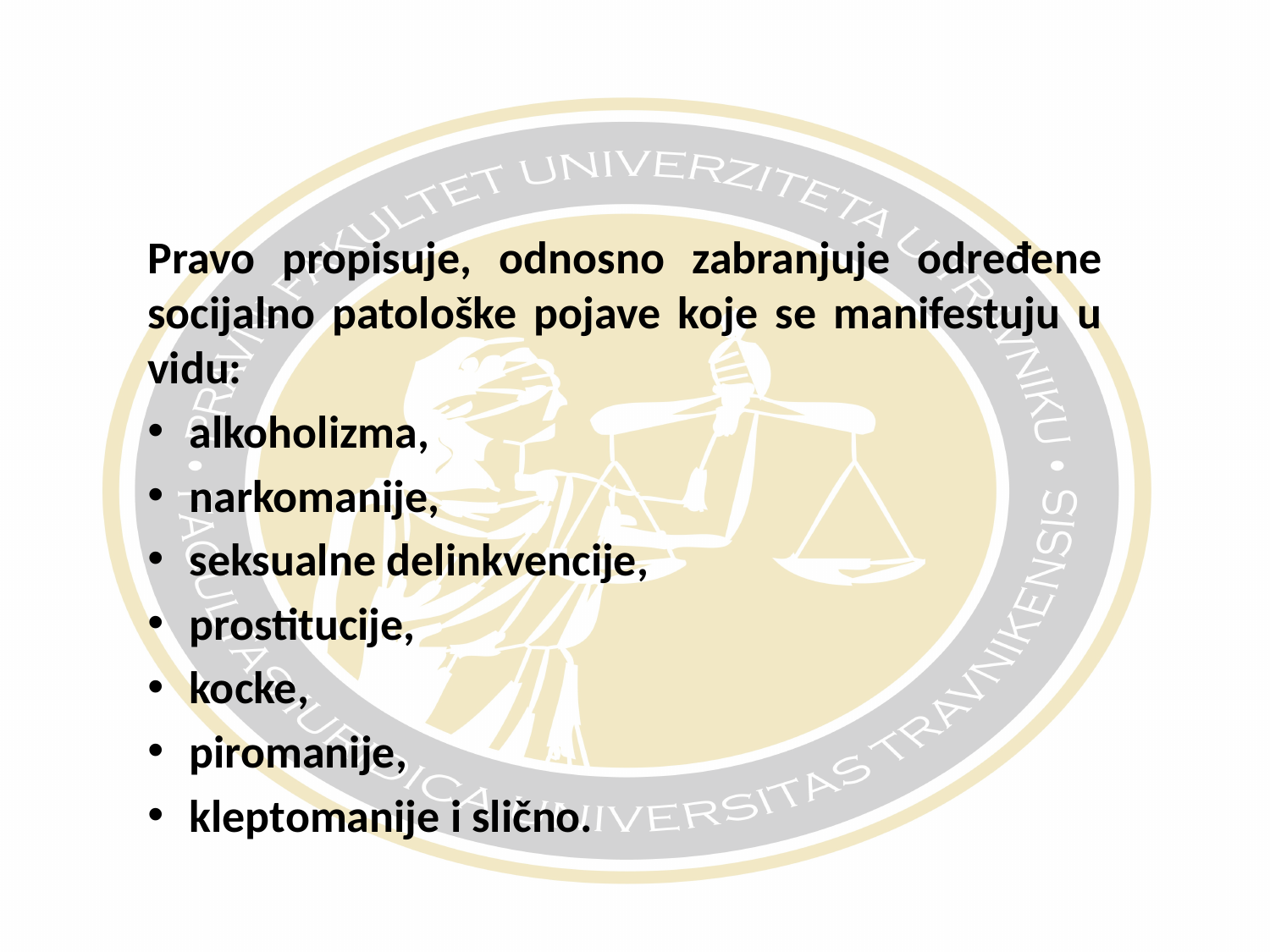

#
Pravo propisuje, odnosno zabranjuje određene socijalno patološke pojave koje se manifestuju u vidu:
alkoholizma,
narkomanije,
seksualne delinkvencije,
prostitucije,
kocke,
piromanije,
kleptomanije i slično.